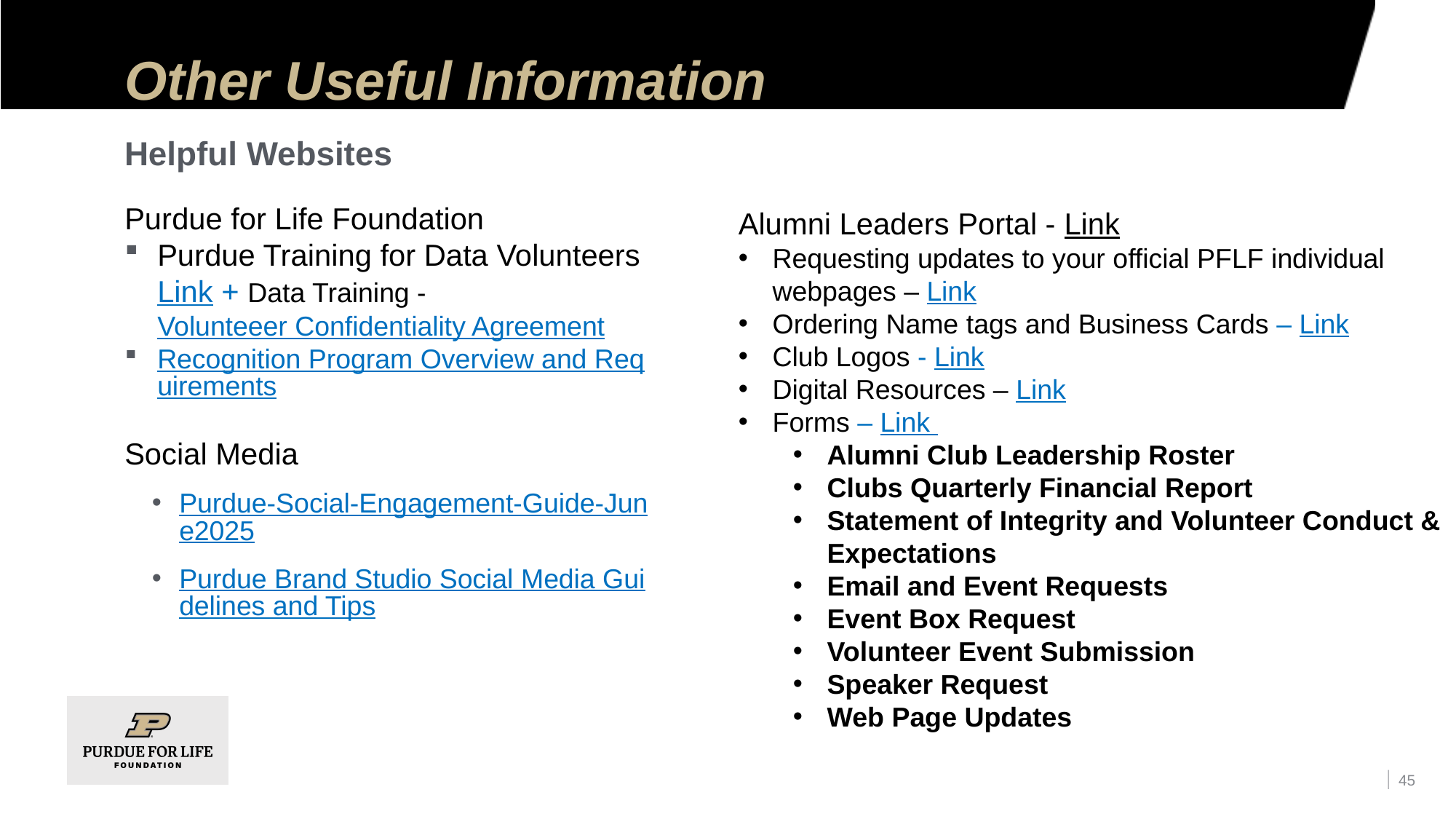

# Other Useful Information
Helpful Websites
Purdue for Life Foundation
Purdue Training for Data Volunteers Link + Data Training - Volunteeer Confidentiality Agreement
Recognition Program Overview and Requirements

Social Media
Purdue-Social-Engagement-Guide-June2025
Purdue Brand Studio Social Media Guidelines and Tips
Alumni Leaders Portal - Link
Requesting updates to your official PFLF individual webpages – Link
Ordering Name tags and Business Cards – Link
Club Logos - Link
Digital Resources – Link
Forms – Link
Alumni Club Leadership Roster
Clubs Quarterly Financial Report
Statement of Integrity and Volunteer Conduct & Expectations
Email and Event Requests
Event Box Request
Volunteer Event Submission
Speaker Request
Web Page Updates